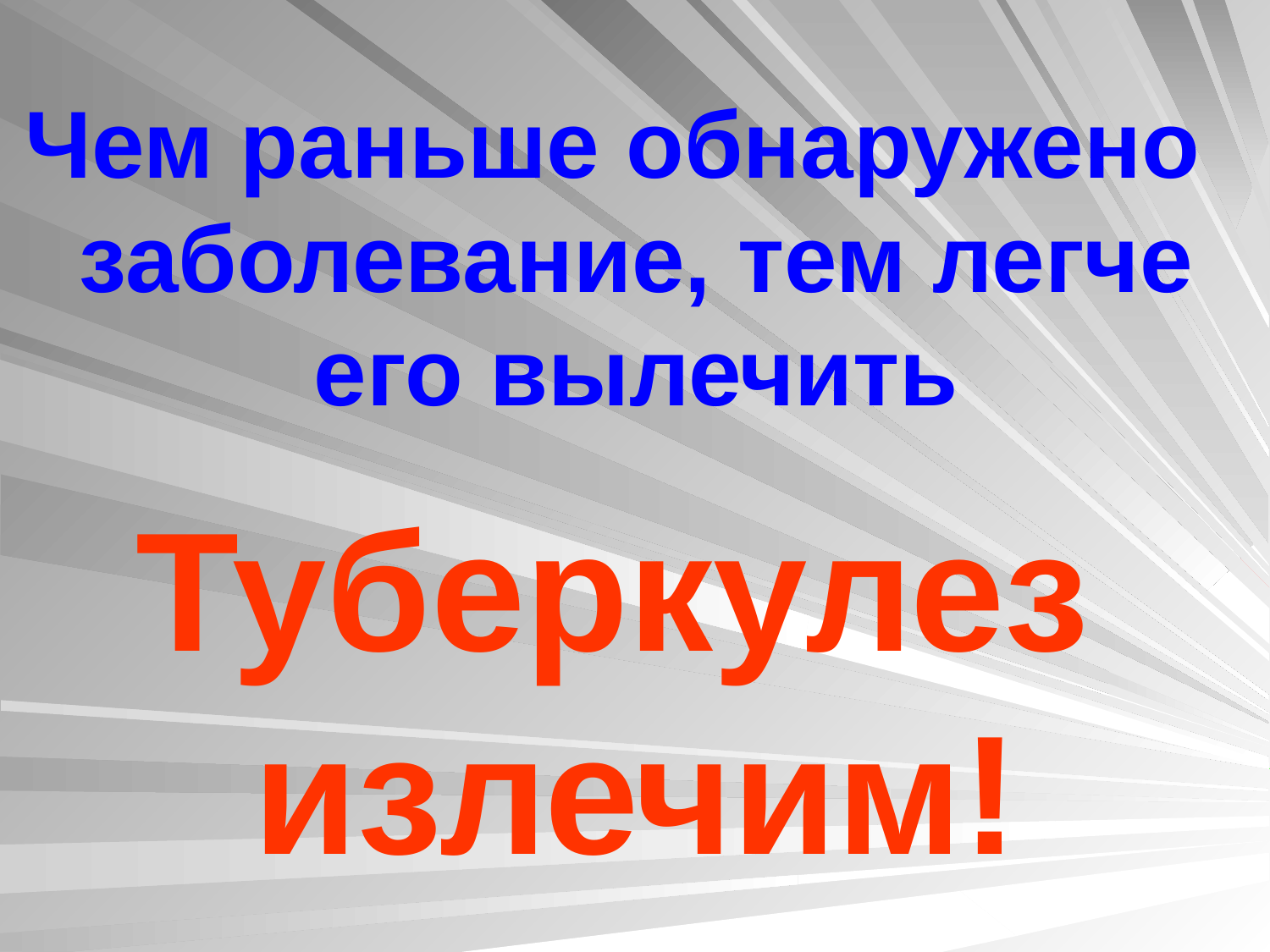

Чем раньше обнаружено заболевание, тем легче его вылечить
Туберкулез излечим!